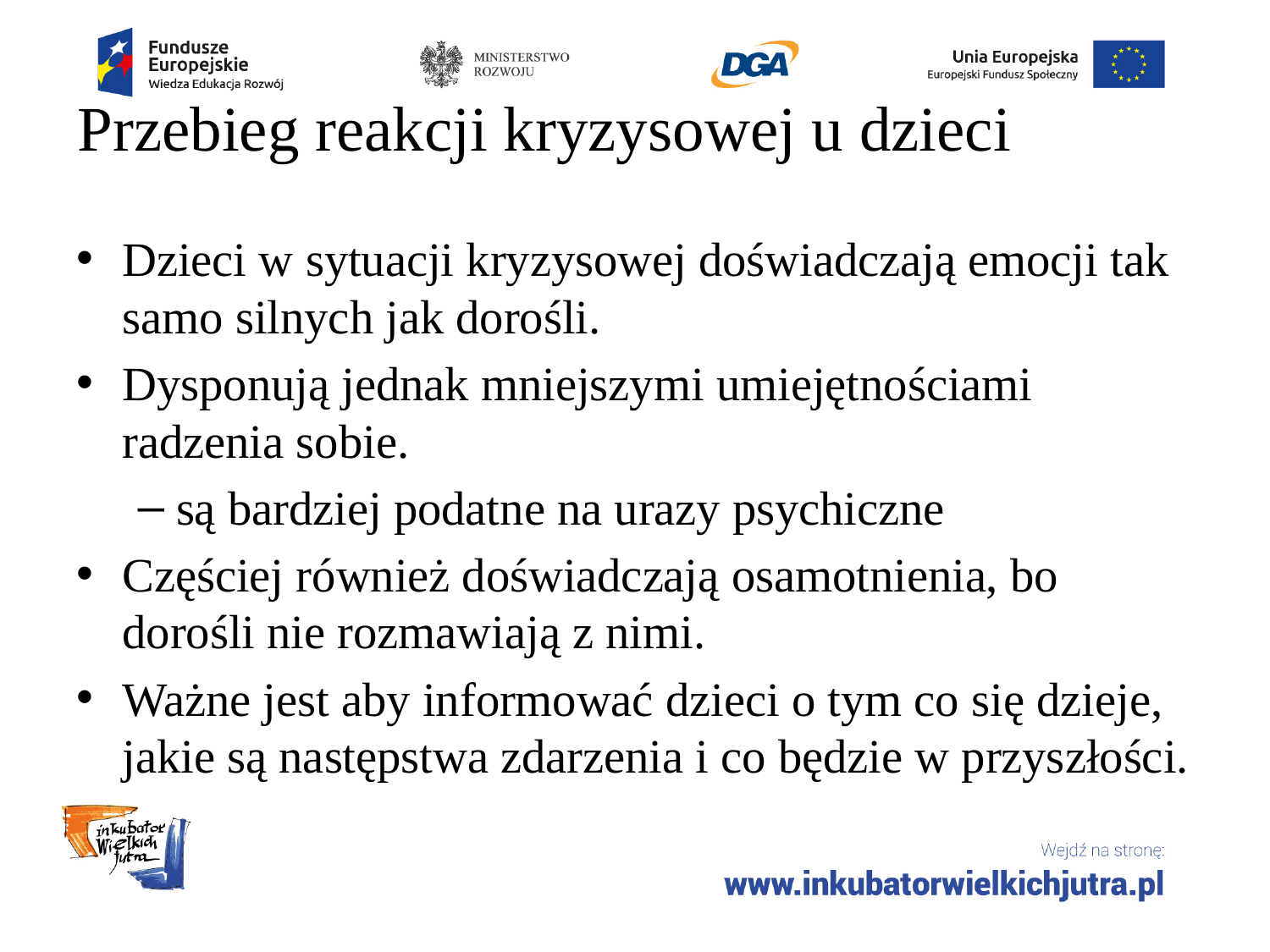

# Przebieg reakcji kryzysowej u dzieci
Dzieci w sytuacji kryzysowej doświadczają emocji tak samo silnych jak dorośli.
Dysponują jednak mniejszymi umiejętnościami radzenia sobie.
są bardziej podatne na urazy psychiczne
Częściej również doświadczają osamotnienia, bo dorośli nie rozmawiają z nimi.
Ważne jest aby informować dzieci o tym co się dzieje, jakie są następstwa zdarzenia i co będzie w przyszłości.